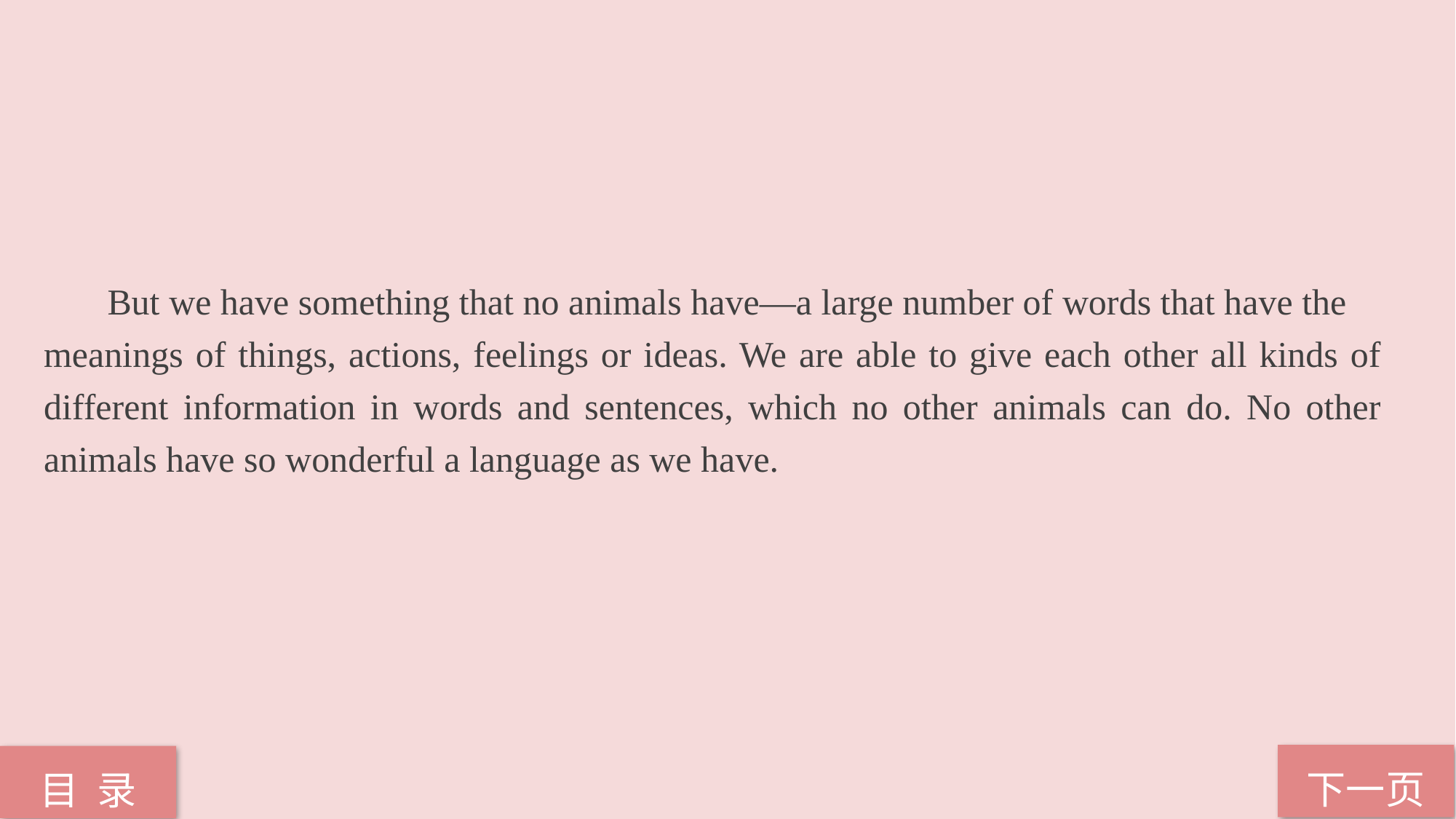

But we have something that no animals have—a large number of words that have the
meanings of things, actions, feelings or ideas. We are able to give each other all kinds of different information in words and sentences, which no other animals can do. No other animals have so wonderful a language as we have.